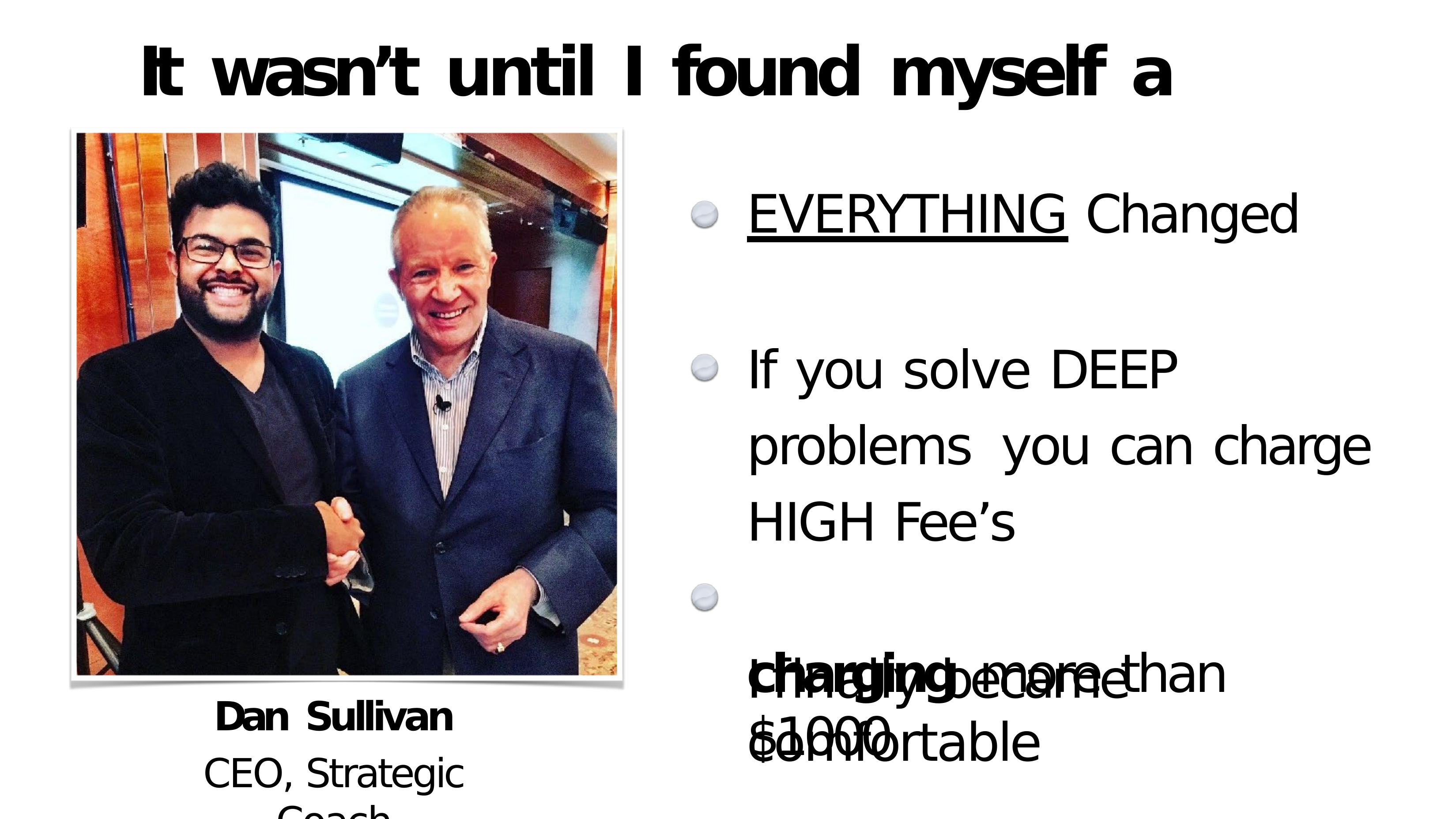

# It wasn’t until I found myself a mentor..

EVERYTHING Changed

If you solve DEEP problems  you can charge HIGH Fee’s

I finally became comfortable

charging more than $1000
Dan Sullivan
CEO, Strategic Coach